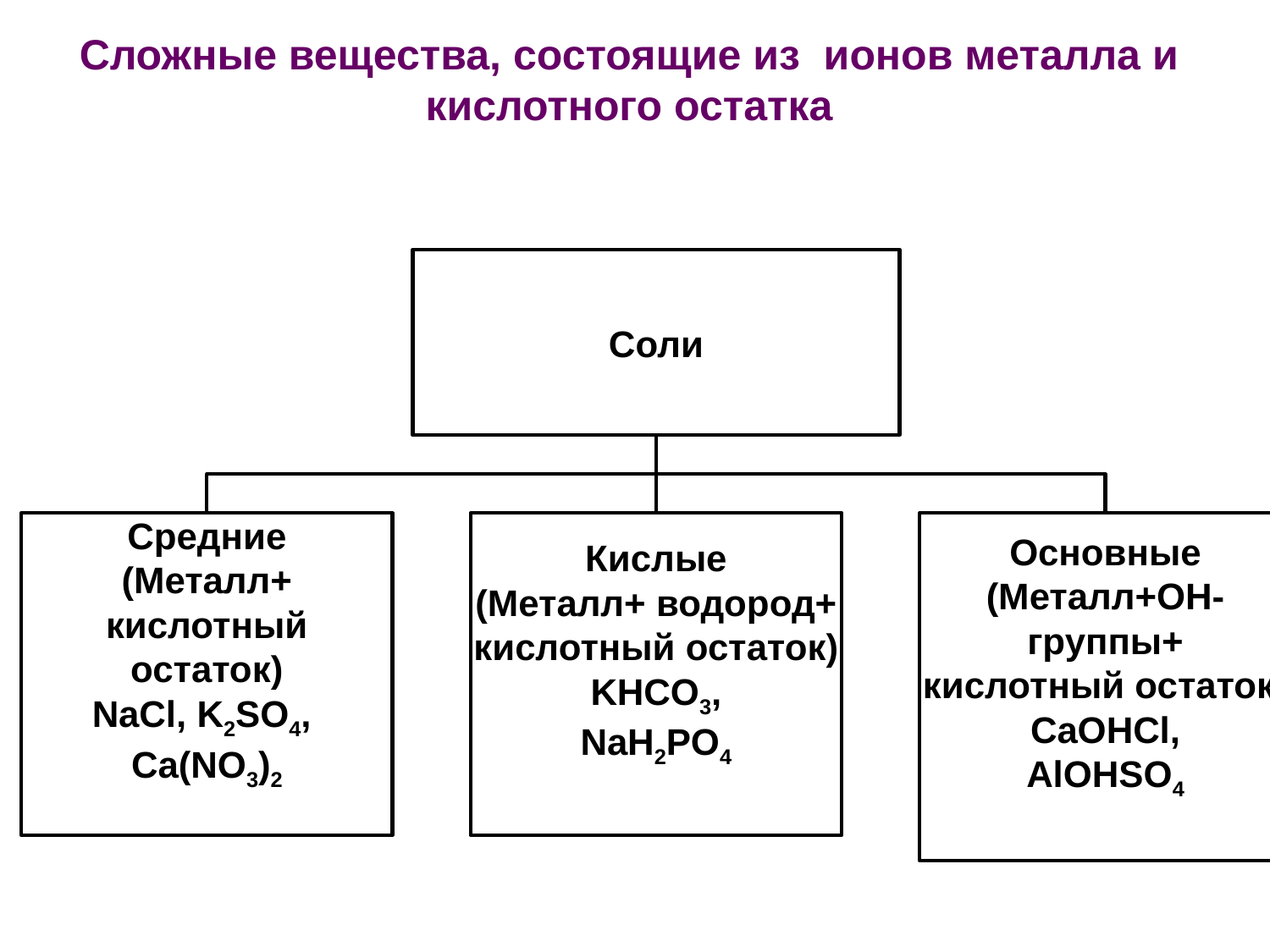

Сложные вещества, состоящие из  ионов металла и кислотного остатка
Cоли
Средние
(Металл+ кислотный
остаток)
NaCl, K2SO4,
Ca(NO3)2

Кислые
(Металл+ водород+
кислотный остаток)
KHCO3,
NaH2PO4

Основные
(Металл+ОН-группы+
кислотный остаток)
CaOHCl,
AlOHSO4